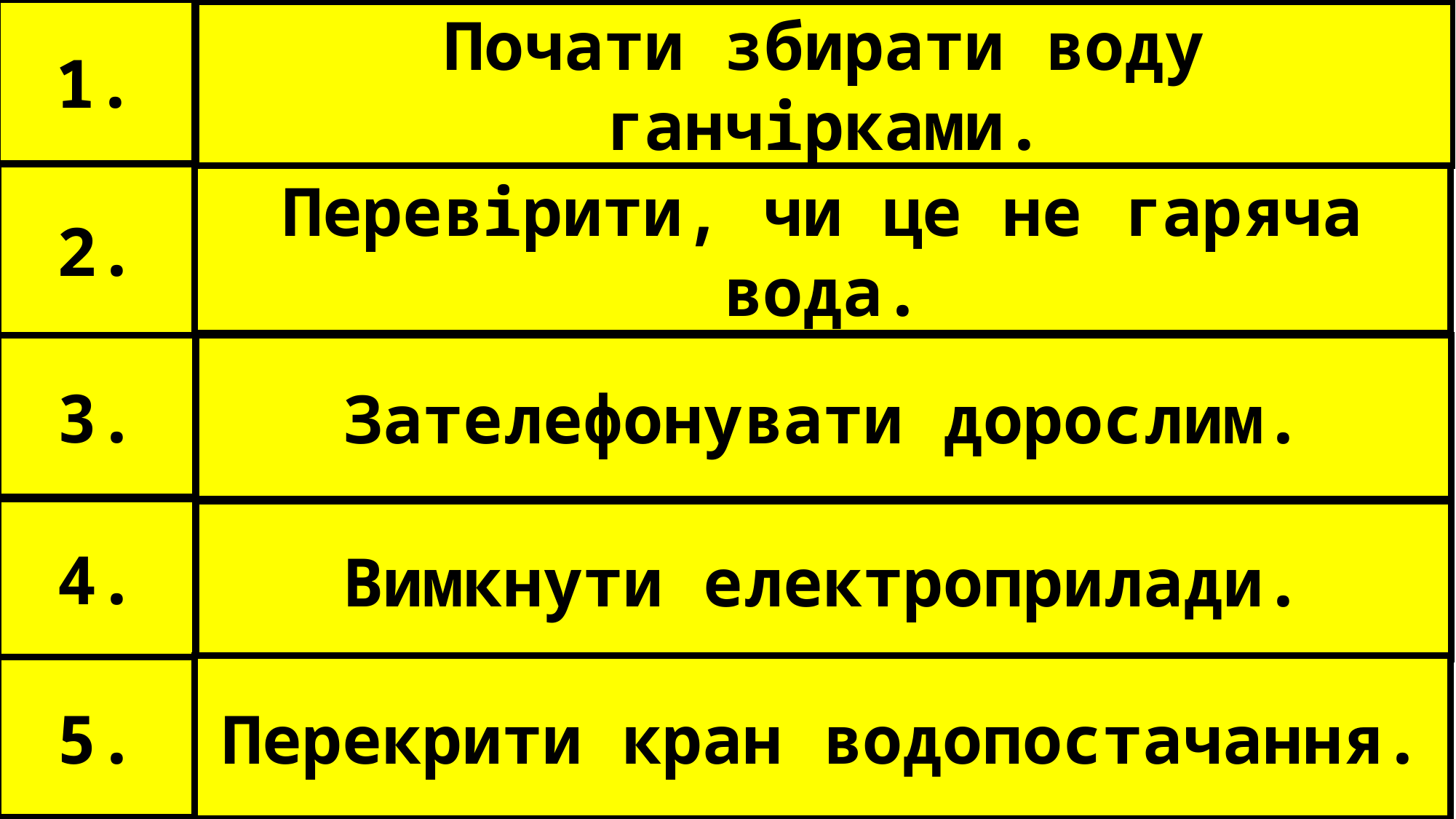

1.
Почати збирати воду ганчірками.
2.

Перевірити, чи це не гаряча вода.
3.

Зателефонувати дорослим.
4.

Вимкнути електроприлади.
Перекрити кран водопостачання.
5.